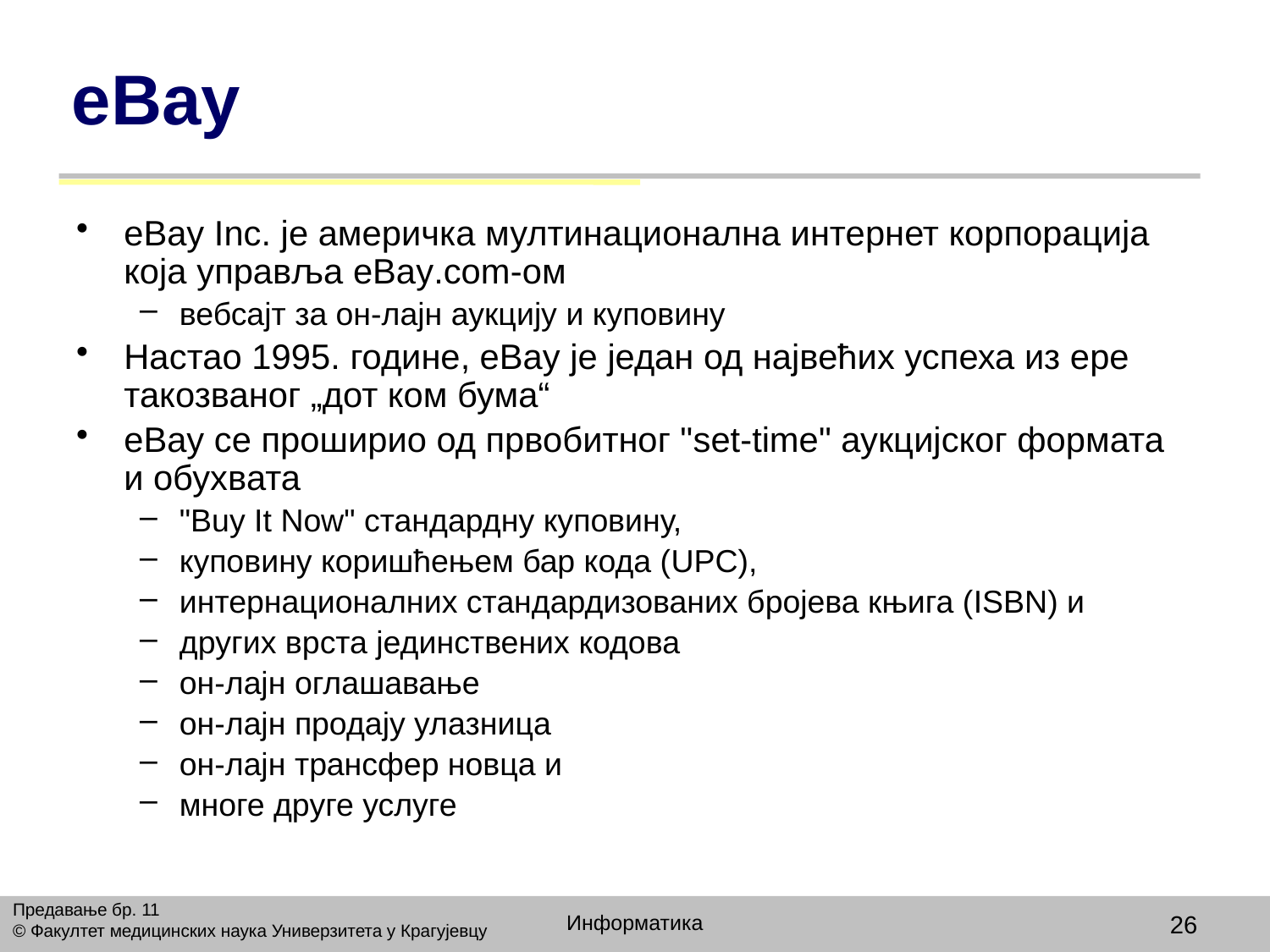

# eBay
еBay Inc. је америчка мултинационална интернет корпорација која управља eBay.com-ом
вебсајт за он-лајн аукцију и куповину
Настао 1995. године, eBay je један од највећих успеха из ере такозваног „дот ком бума“
eBay се проширио од првобитног "set-time" аукцијског формата и обухвата
"Buy It Now" стандардну куповину,
куповину коришћењем бар кода (UPC),
интернационалних стандардизованих бројева књига (ISBN) и
других врста јединствених кодова
он-лајн оглашавање
он-лајн продају улазница
он-лајн трансфер новца и
многе друге услуге
Предавање бр. 11
© Факултет медицинских наука Универзитета у Крагујевцу
Информатика
26